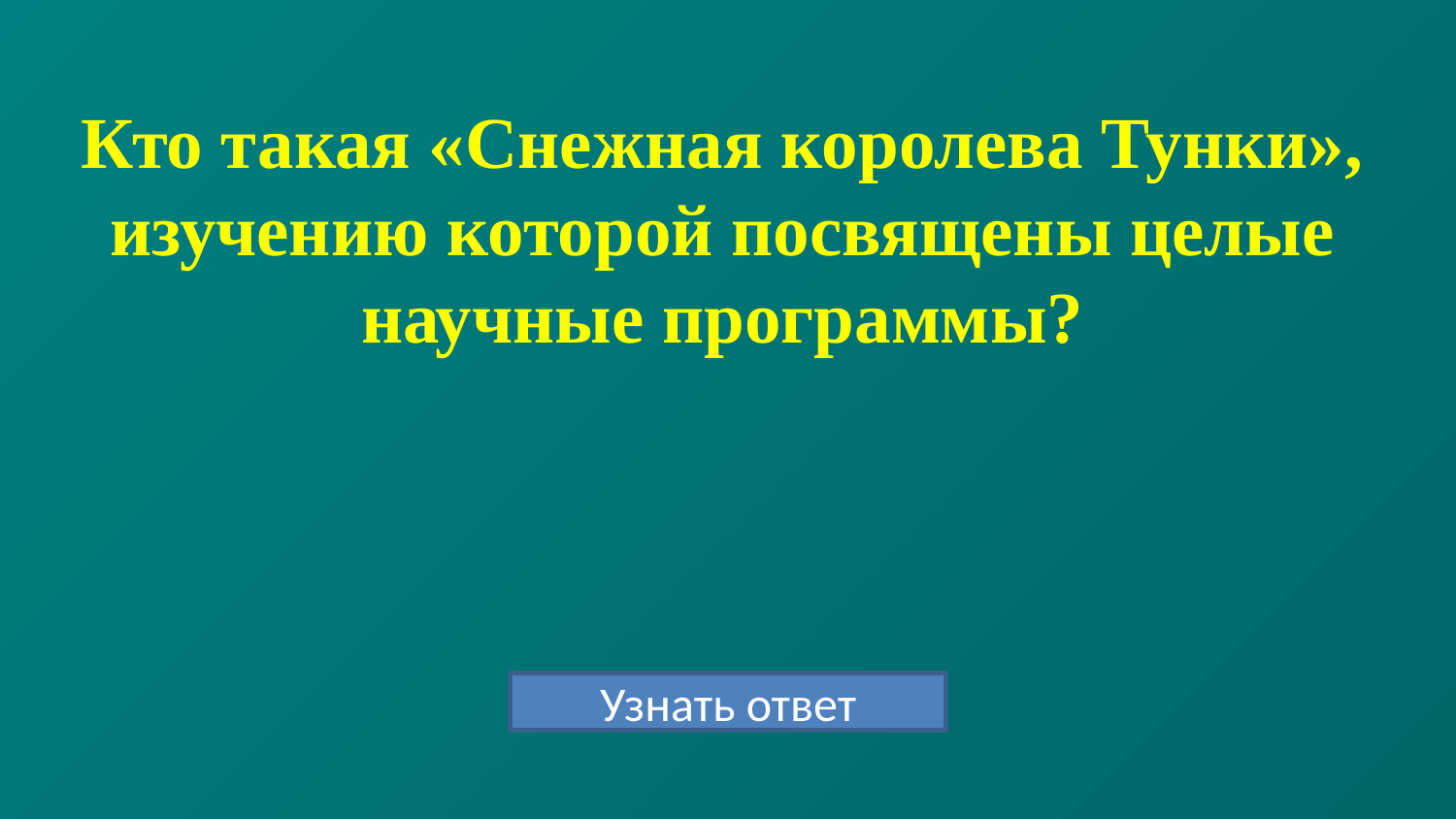

Кто такая «Снежная королева Тунки», изучению которой посвящены целые научные программы?